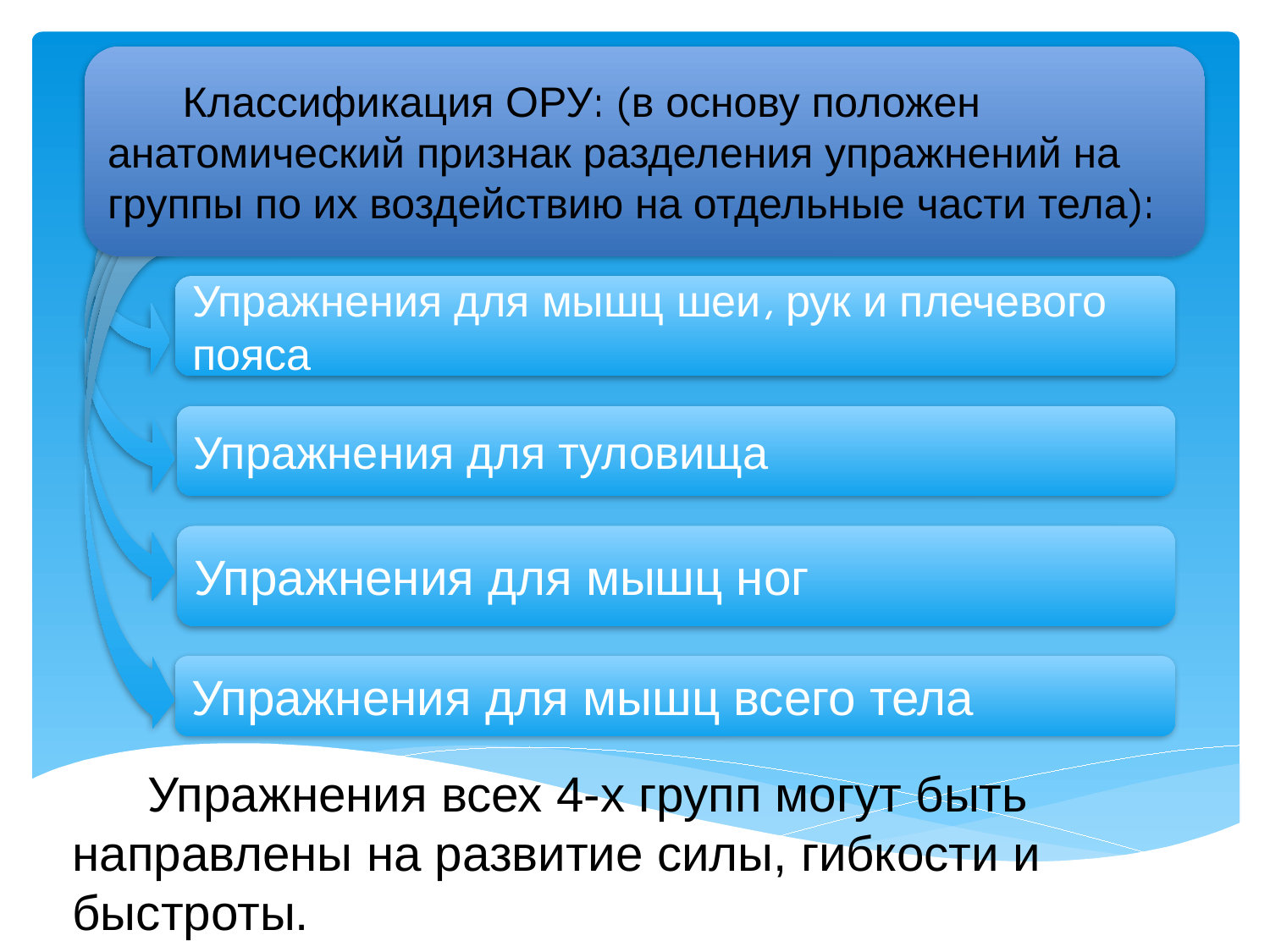

Классификация ОРУ: (в основу положен анатомический признак разделения упражнений на группы по их воздействию на отдельные части тела):

Упражнения для мышц шеи, рук и плечевого пояса
Упражнения для туловища
Упражнения для мышц ног
Упражнения для мышц всего тела
Упражнения всех 4-х групп могут быть направлены на развитие силы, гибкости и быстроты.